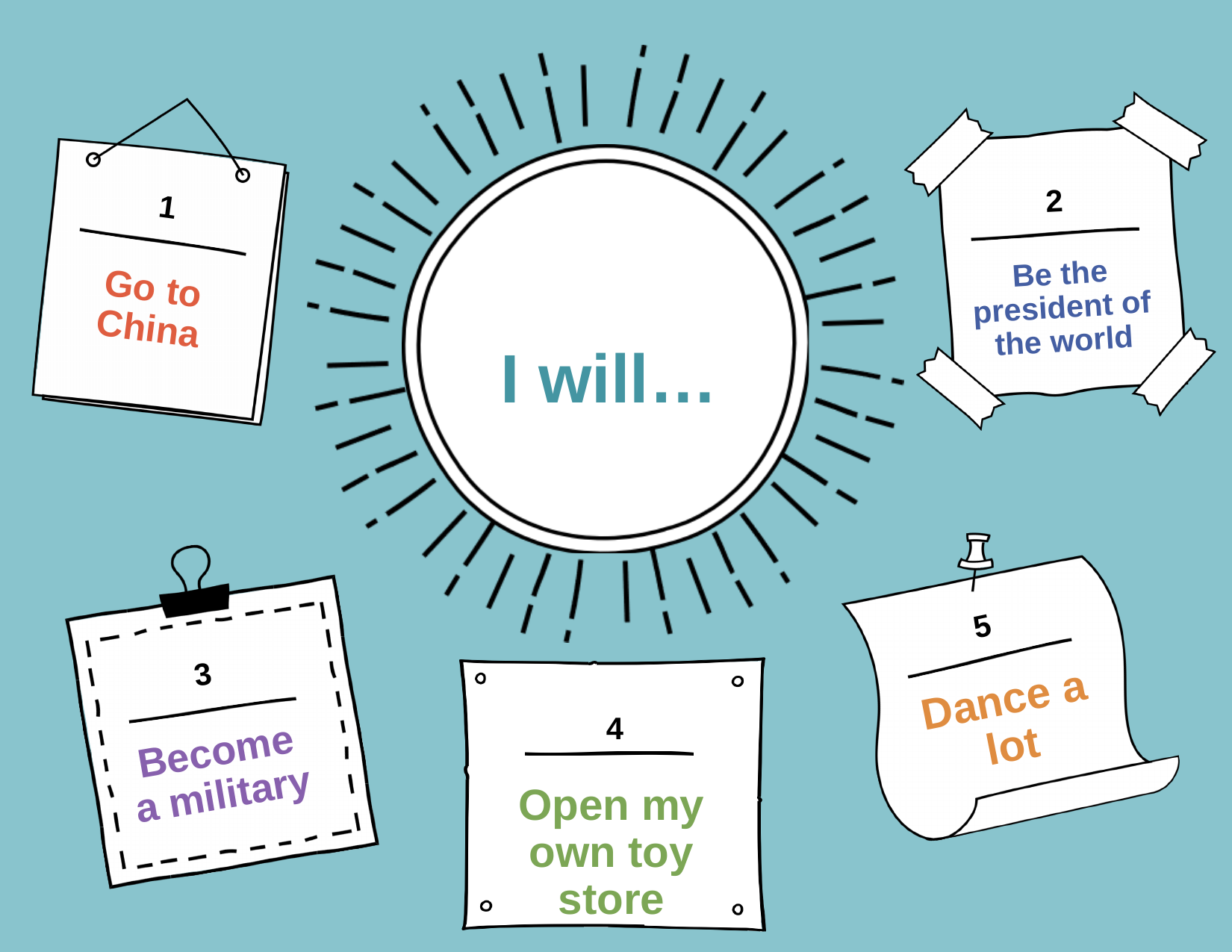

2
1
Be the president of the world
Go to China
# I will…
5
3
Dance a lot
4
Become a military
Open my own toy store